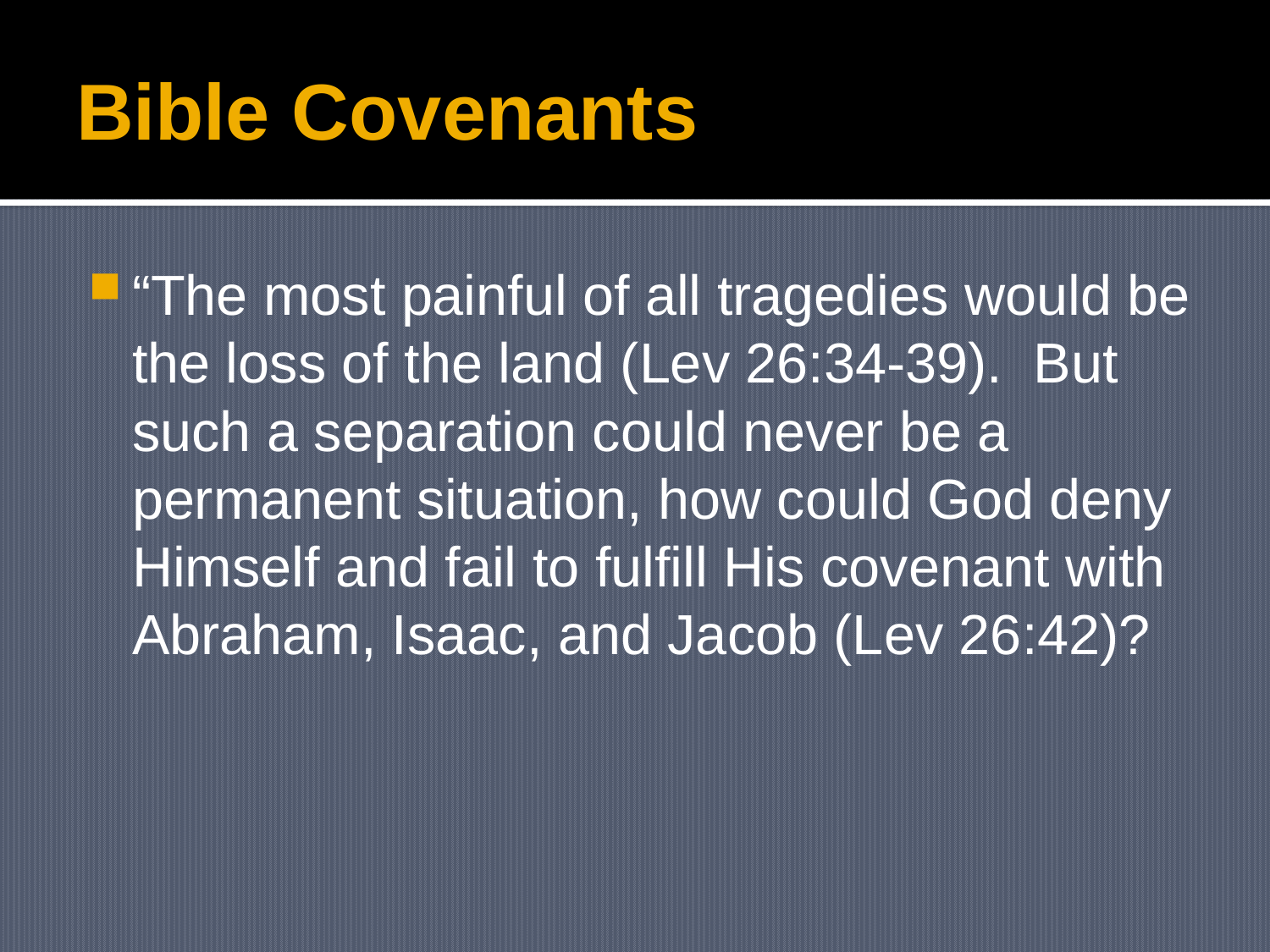

# Bible Covenants
“The most painful of all tragedies would be the loss of the land (Lev 26:34-39).  But such a separation could never be a permanent situation, how could God deny Himself and fail to fulfill His covenant with Abraham, Isaac, and Jacob (Lev 26:42)?